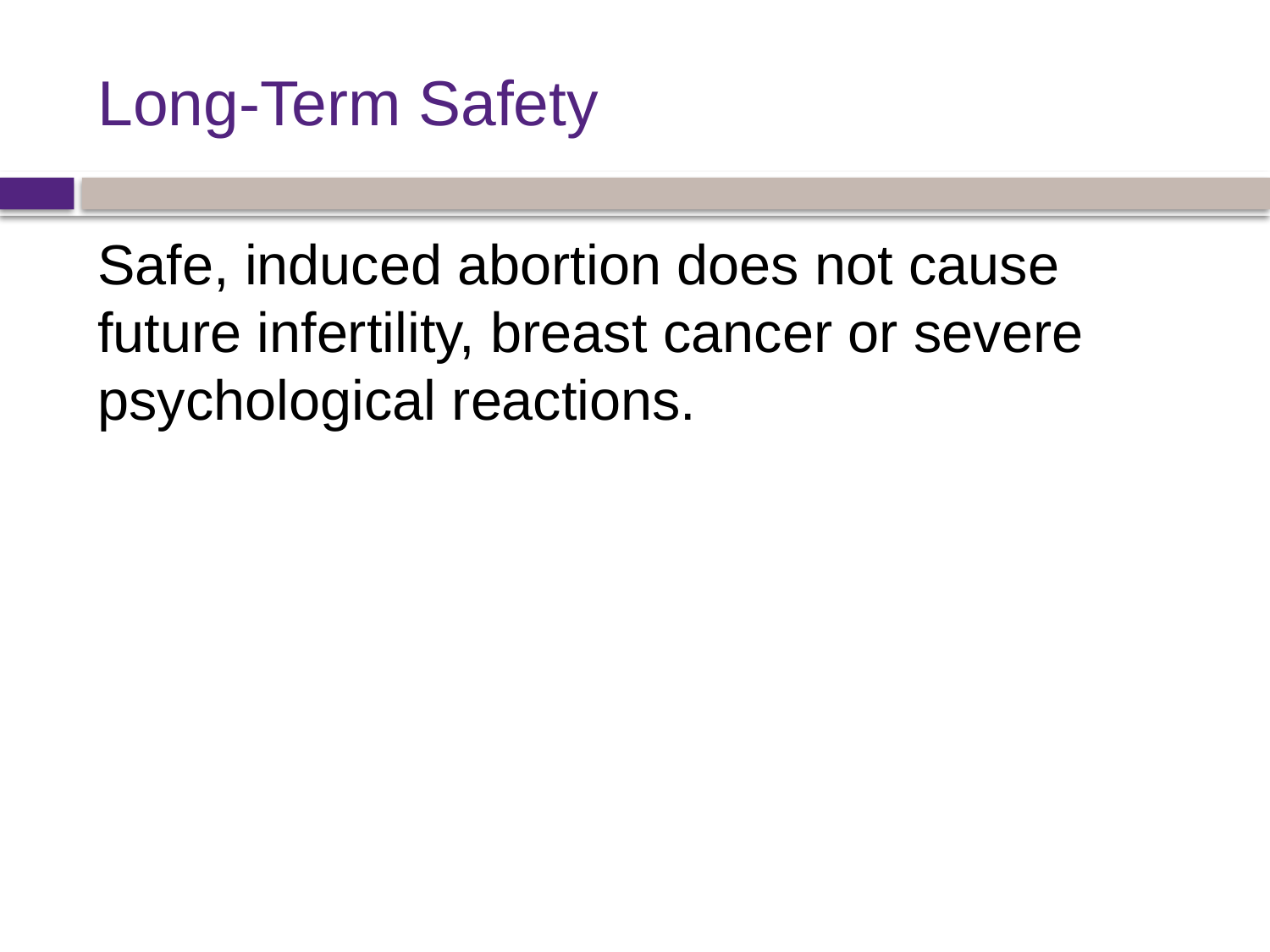

# Long-Term Safety
Safe, induced abortion does not cause future infertility, breast cancer or severe psychological reactions.